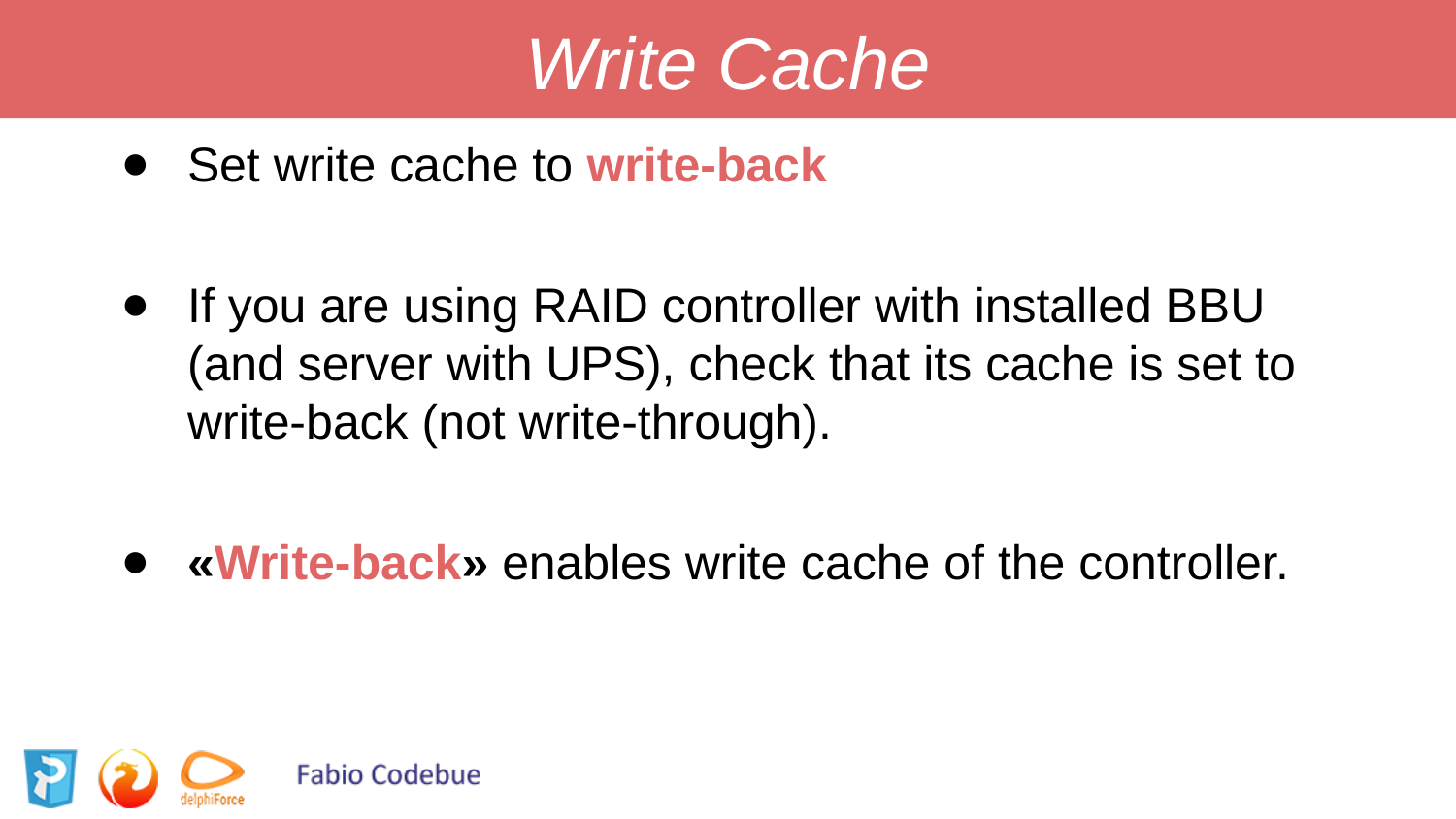

# Write Cache
Set write cache to write-back

If you are using RAID controller with installed BBU (and server with UPS), check that its cache is set to write-back (not write-through).

«Write-back» enables write cache of the controller.